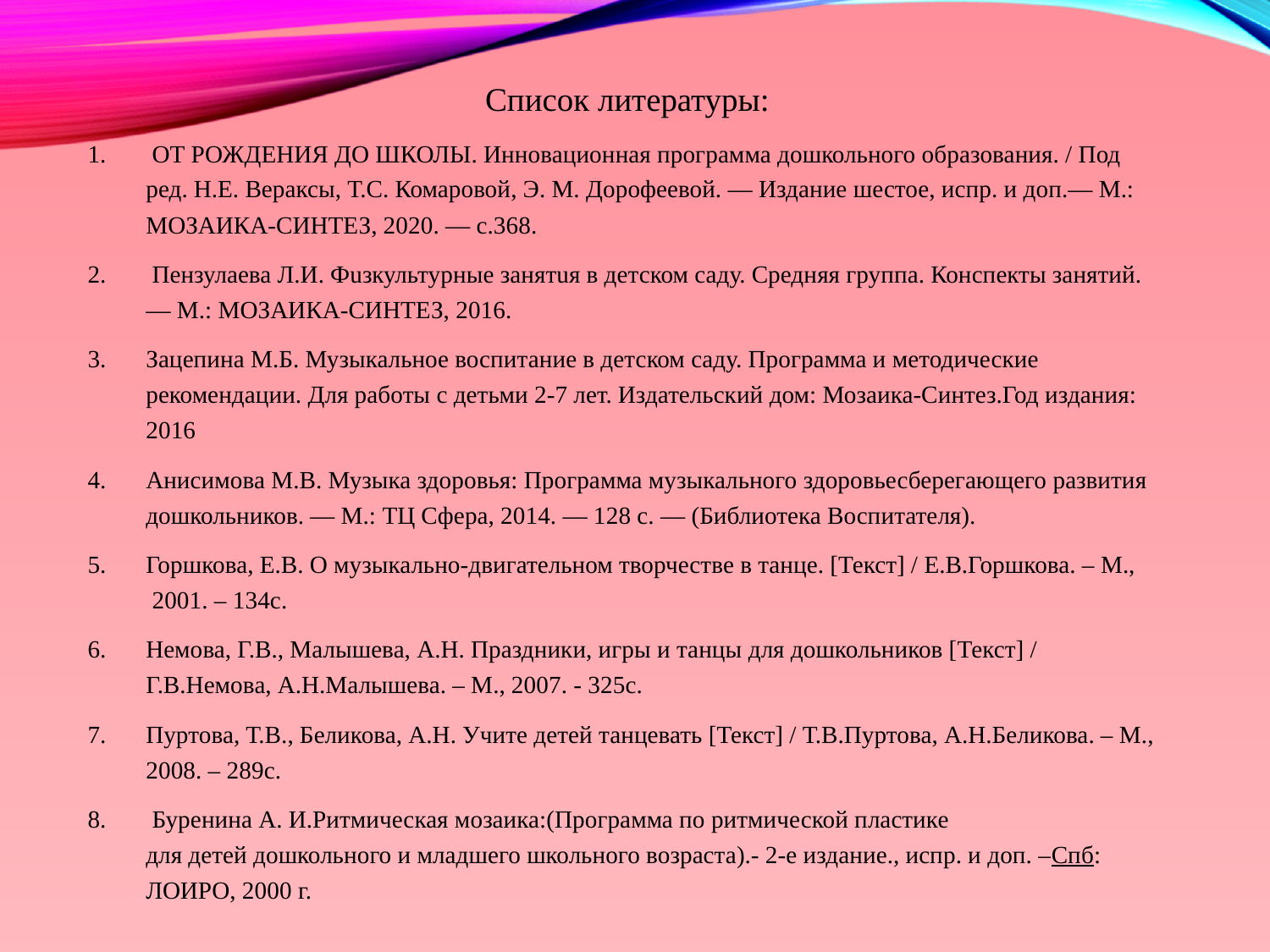

Список литературы:
 ОТ РОЖДЕНИЯ ДО ШКОЛЫ. Инновационная программа дошкольного образования. / Под ред. Н.Е. Вераксы, Т.С. Комаровой, Э. М. Дорофеевой. — Издание шестое, испр. и доп.— М.: МОЗАИКА-СИНТЕЗ, 2020. — c.368.
 Пензулаева Л.И. Фuзкультурные занятuя в детском саду. Средняя группа. Конспекты занятий. –– М.: МОЗАИКА-СИНТЕЗ, 2016.
Зацепина М.Б. Музыкальное воспитание в детском саду. Программа и методические рекомендации. Для работы с детьми 2-7 лет. Издательский дом: Мозаика-Синтез.Год издания: 2016
Анисимова М.В. Музыка здоровья: Программа музыкального здоровьесберегающего развития дошкольников. — М.: ТЦ Сфера, 2014. — 128 с. — (Библиотека Воспитателя).
Горшкова, Е.В. О музыкально-двигательном творчестве в танце. [Текст] / Е.В.Горшкова. – М.,  2001. – 134с.
Немова, Г.В., Малышева, А.Н. Праздники, игры и танцы для дошкольников [Текст] / Г.В.Немова, А.Н.Малышева. – М., 2007. - 325с.
Пуртова, Т.В., Беликова, А.Н. Учите детей танцевать [Текст] / Т.В.Пуртова, А.Н.Беликова. – М., 2008. – 289с.
 Буренина А. И.Ритмическая мозаика:(Программа по ритмической пластике для детей дошкольного и младшего школьного возраста).- 2-е издание., испр. и доп. –Спб: ЛОИРО, 2000 г.